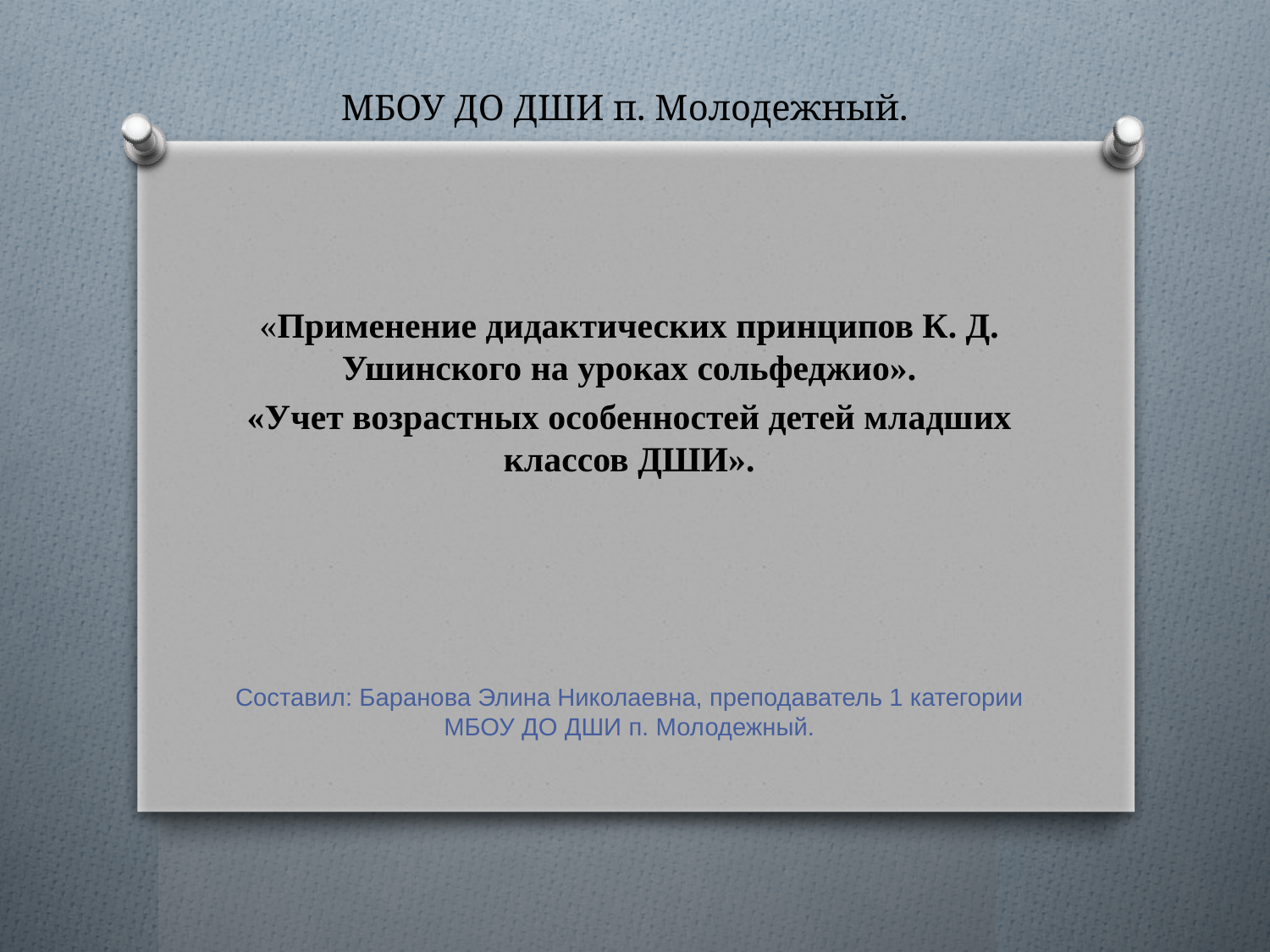

# МБОУ ДО ДШИ п. Молодежный.
«Применение дидактических принципов К. Д. Ушинского на уроках сольфеджио».
«Учет возрастных особенностей детей младших классов ДШИ».

Составил: Баранова Элина Николаевна, преподаватель 1 категории МБОУ ДО ДШИ п. Молодежный.